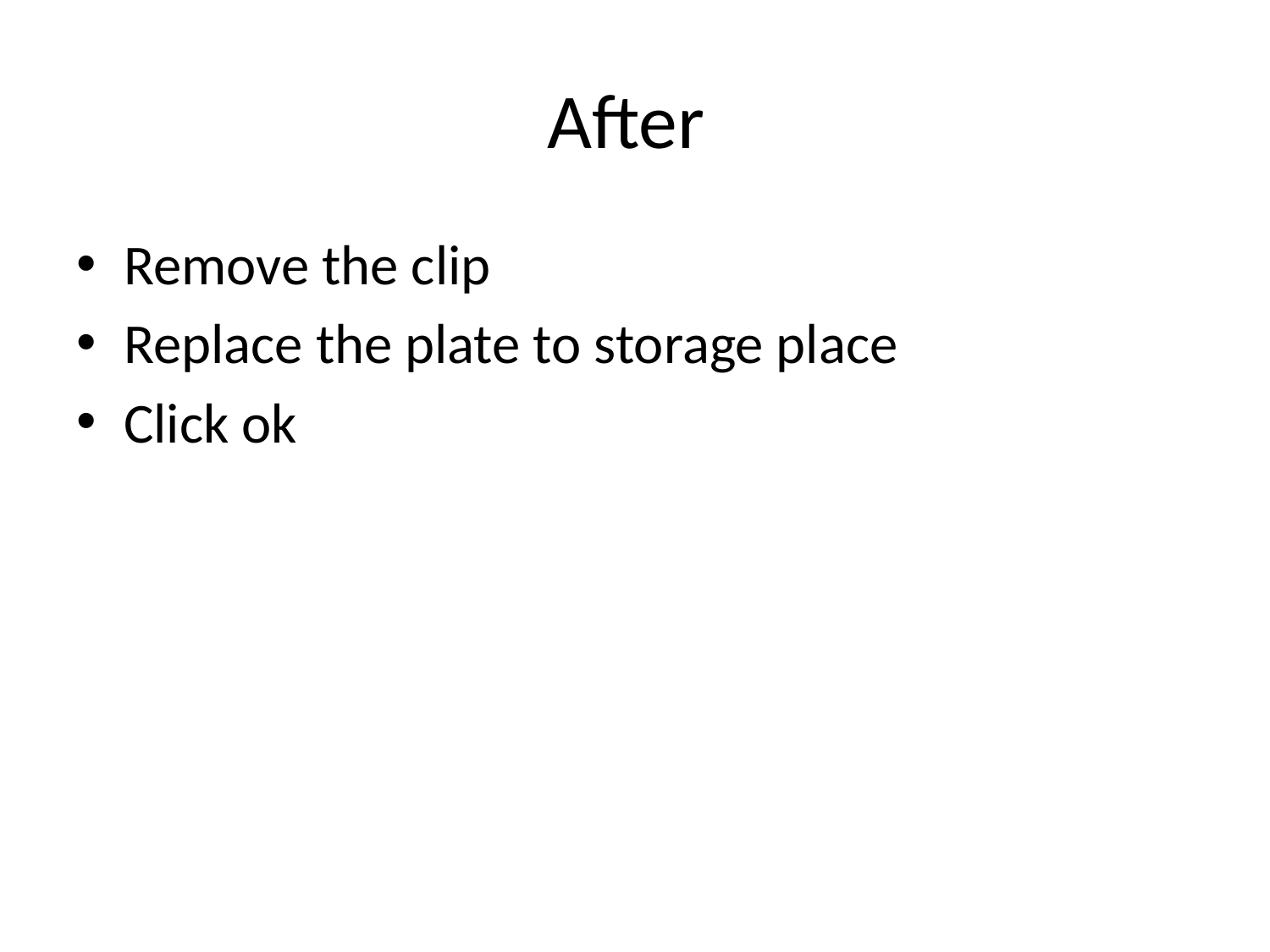

# After
Remove the clip
Replace the plate to storage place
Click ok